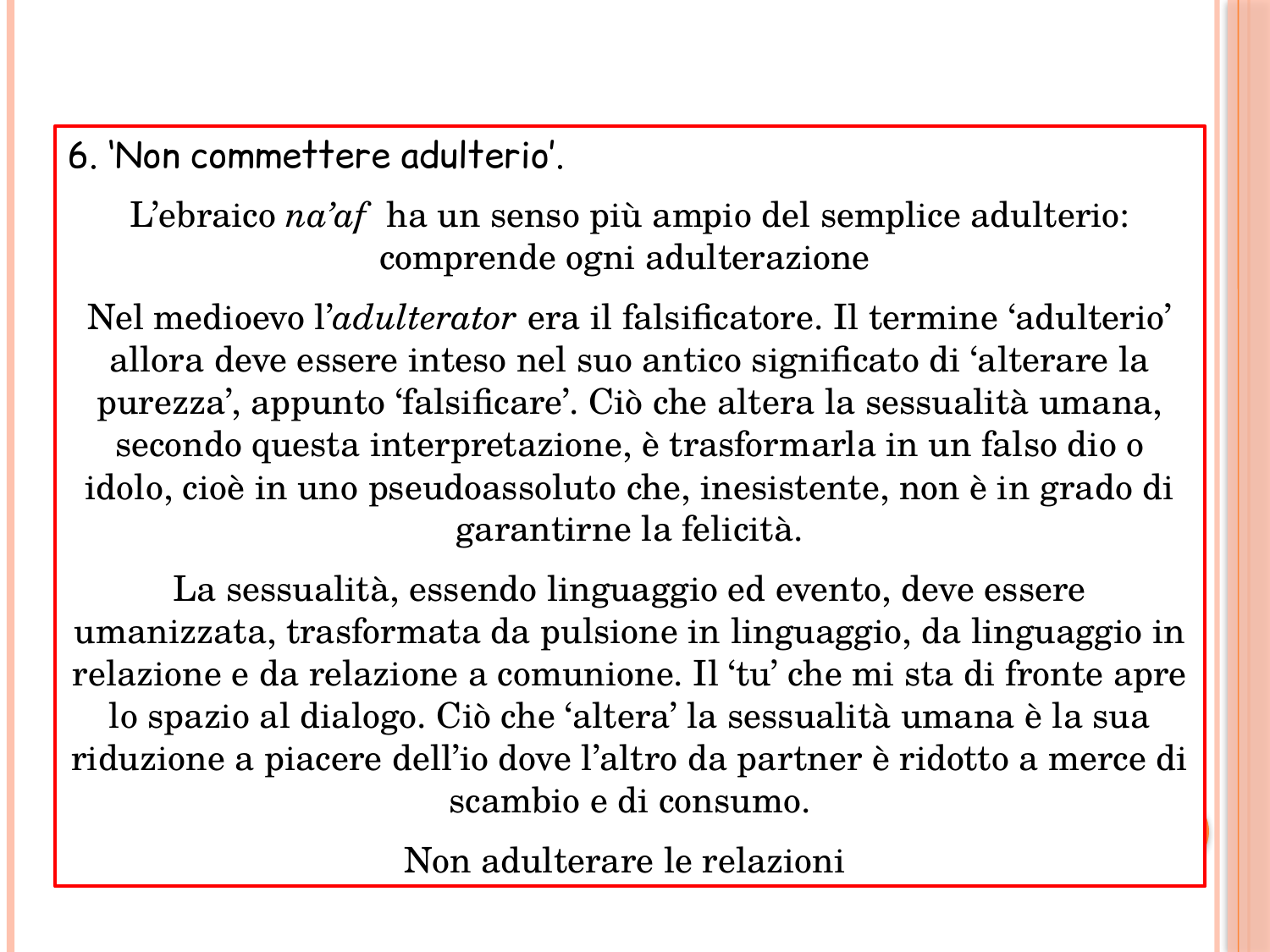

6. ‘Non commettere adulterio’.
L’ebraico na’af  ha un senso più ampio del semplice adulterio: comprende ogni adulterazione
Nel medioevo l’adulterator era il falsificatore. Il termine ‘adulterio’ allora deve essere inteso nel suo antico significato di ‘alterare la purezza’, appunto ‘falsificare’. Ciò che altera la sessualità umana, secondo questa interpretazione, è trasformarla in un falso dio o idolo, cioè in uno pseudoassoluto che, inesistente, non è in grado di garantirne la felicità.
La sessualità, essendo linguaggio ed evento, deve essere umanizzata, trasformata da pulsione in linguaggio, da linguaggio in relazione e da relazione a comunione. Il ‘tu’ che mi sta di fronte apre lo spazio al dialogo. Ciò che ‘altera’ la sessualità umana è la sua riduzione a piacere dell’io dove l’altro da partner è ridotto a merce di scambio e di consumo.
Non adulterare le relazioni